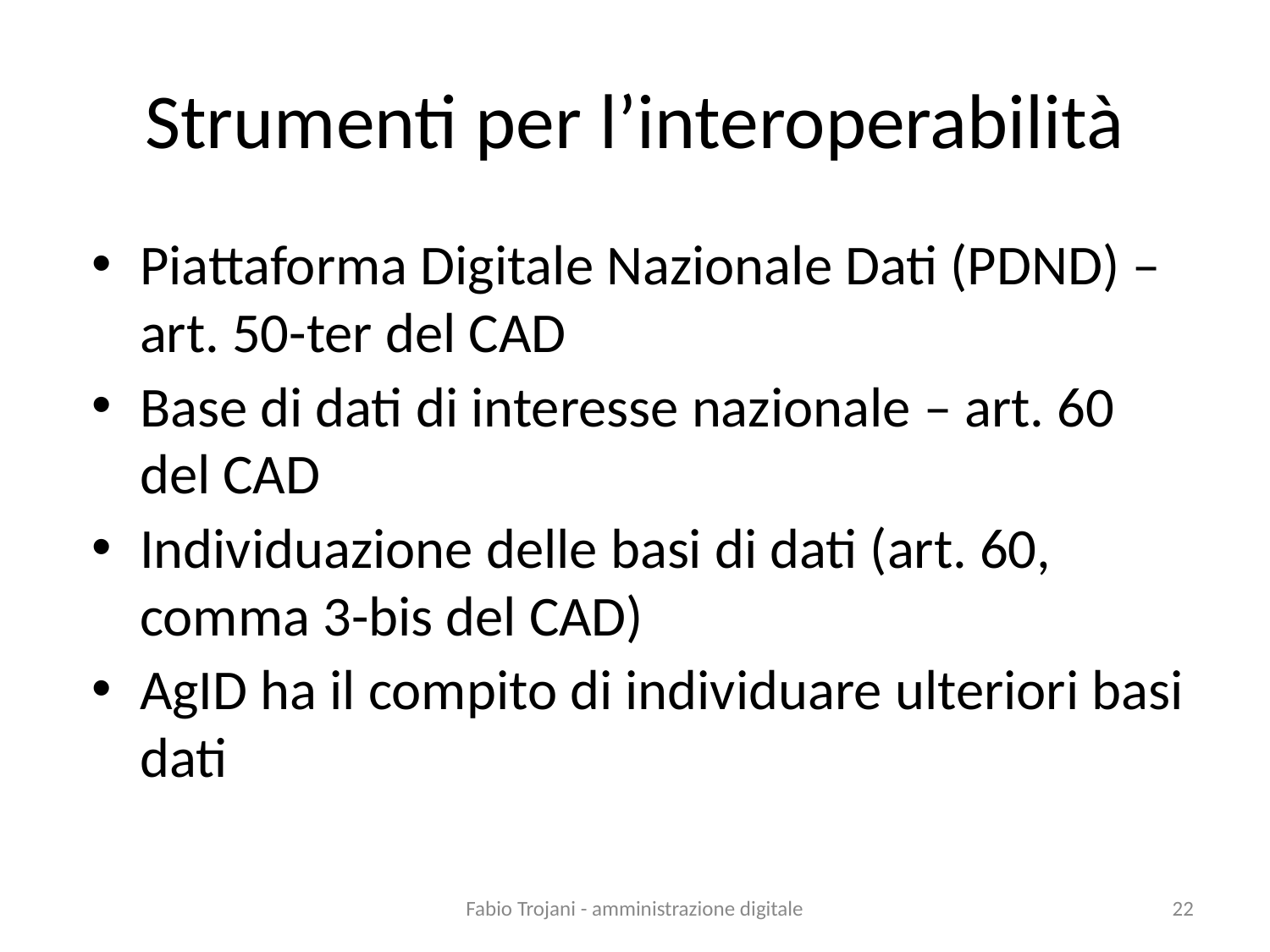

# Strumenti per l’interoperabilità
Piattaforma Digitale Nazionale Dati (PDND) – art. 50-ter del CAD
Base di dati di interesse nazionale – art. 60 del CAD
Individuazione delle basi di dati (art. 60, comma 3-bis del CAD)
AgID ha il compito di individuare ulteriori basi dati

Fabio Trojani - amministrazione digitale
22